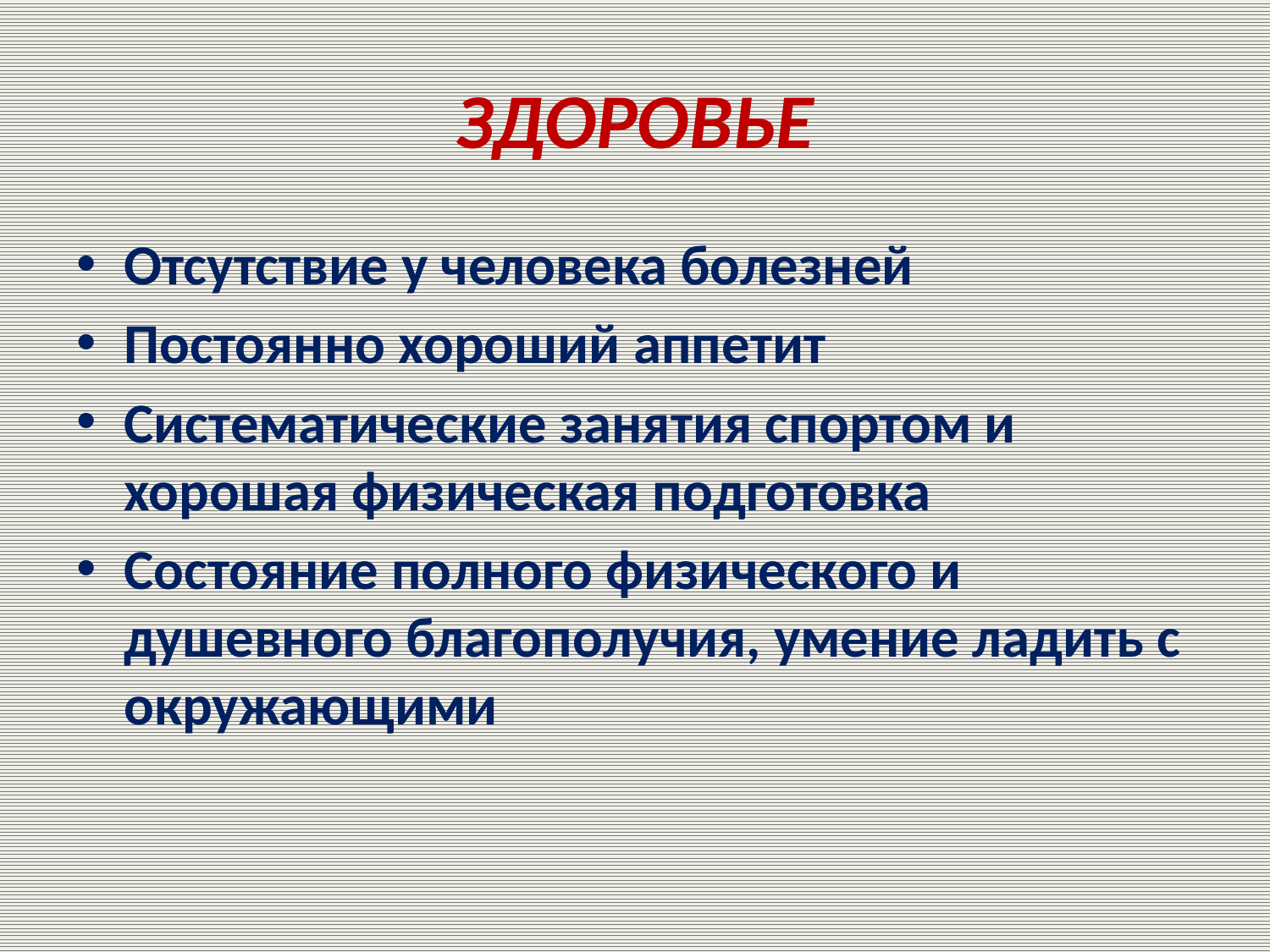

# ЗДОРОВЬЕ
Отсутствие у человека болезней
Постоянно хороший аппетит
Систематические занятия спортом и хорошая физическая подготовка
Состояние полного физического и душевного благополучия, умение ладить с окружающими